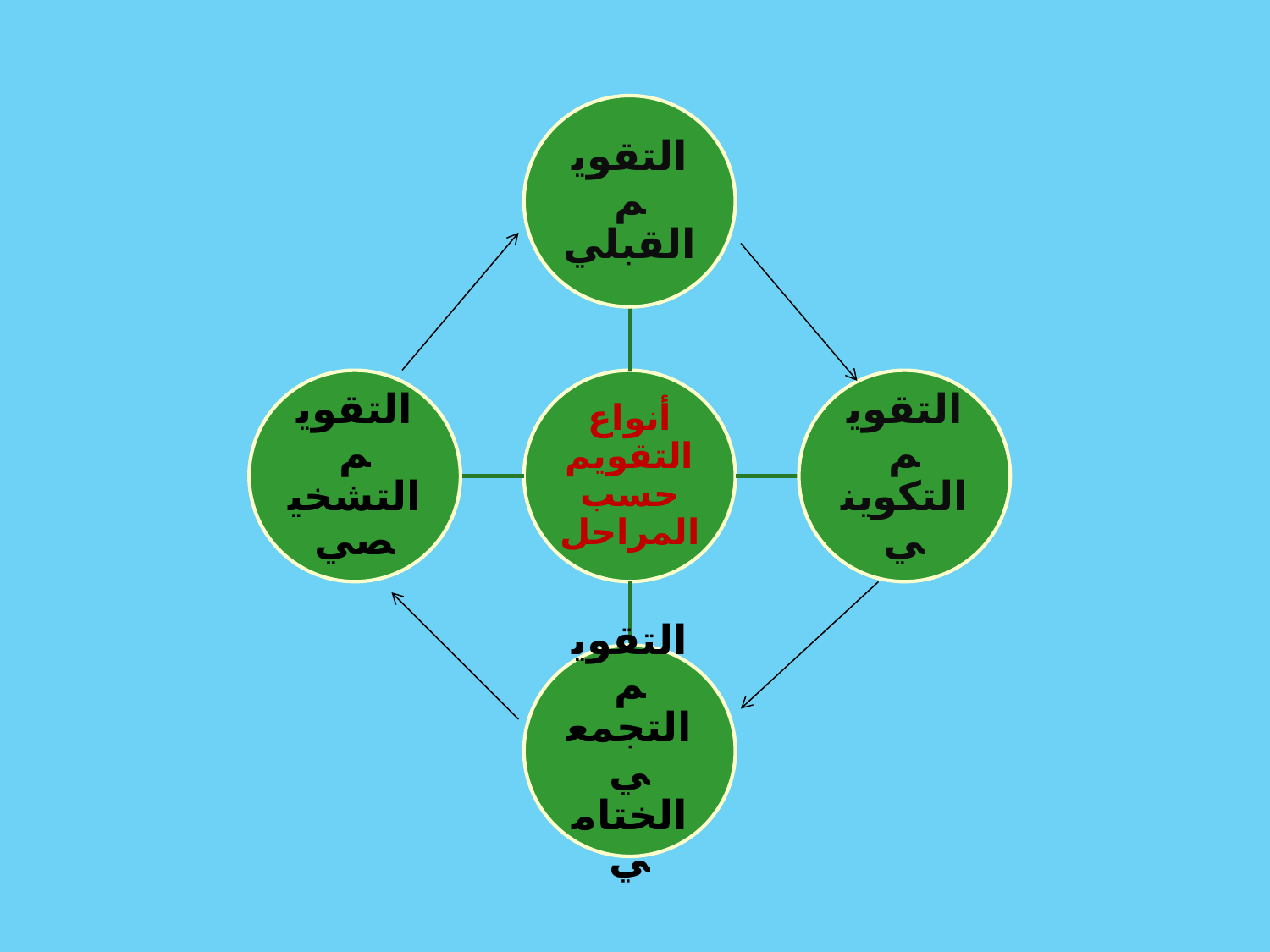

أنواع التقويم حسب المراحل

التقويم القبلي

التقويم التكويني

التقويم التجمعي الختامي

التقويم التشخيصي